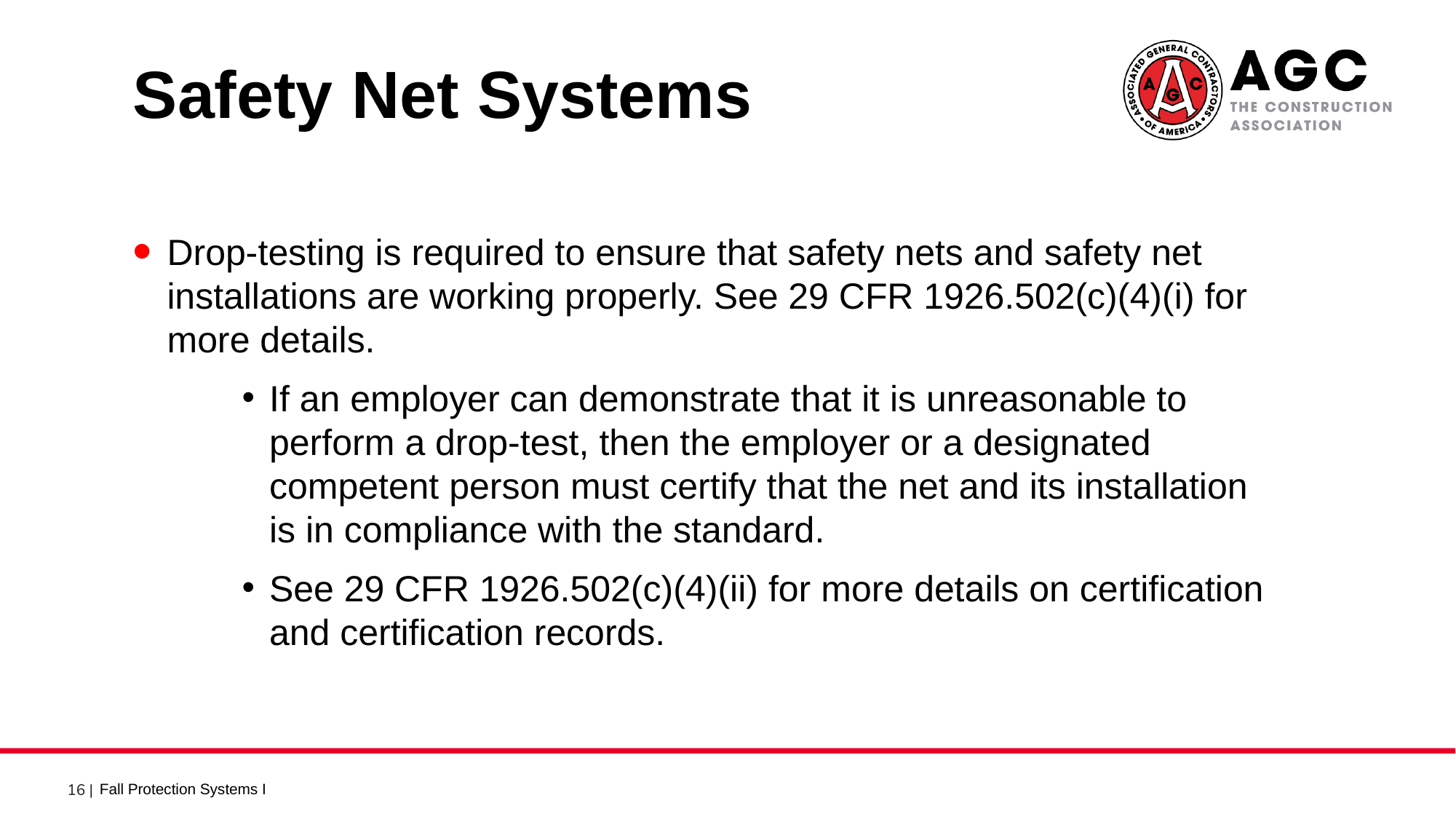

Safety Net Systems 4
Drop-testing is required to ensure that safety nets and safety net installations are working properly. See 29 CFR 1926.502(c)(4)(i) for more details.
If an employer can demonstrate that it is unreasonable to perform a drop-test, then the employer or a designated competent person must certify that the net and its installation is in compliance with the standard.
See 29 CFR 1926.502(c)(4)(ii) for more details on certification and certification records.
Fall Protection Systems I